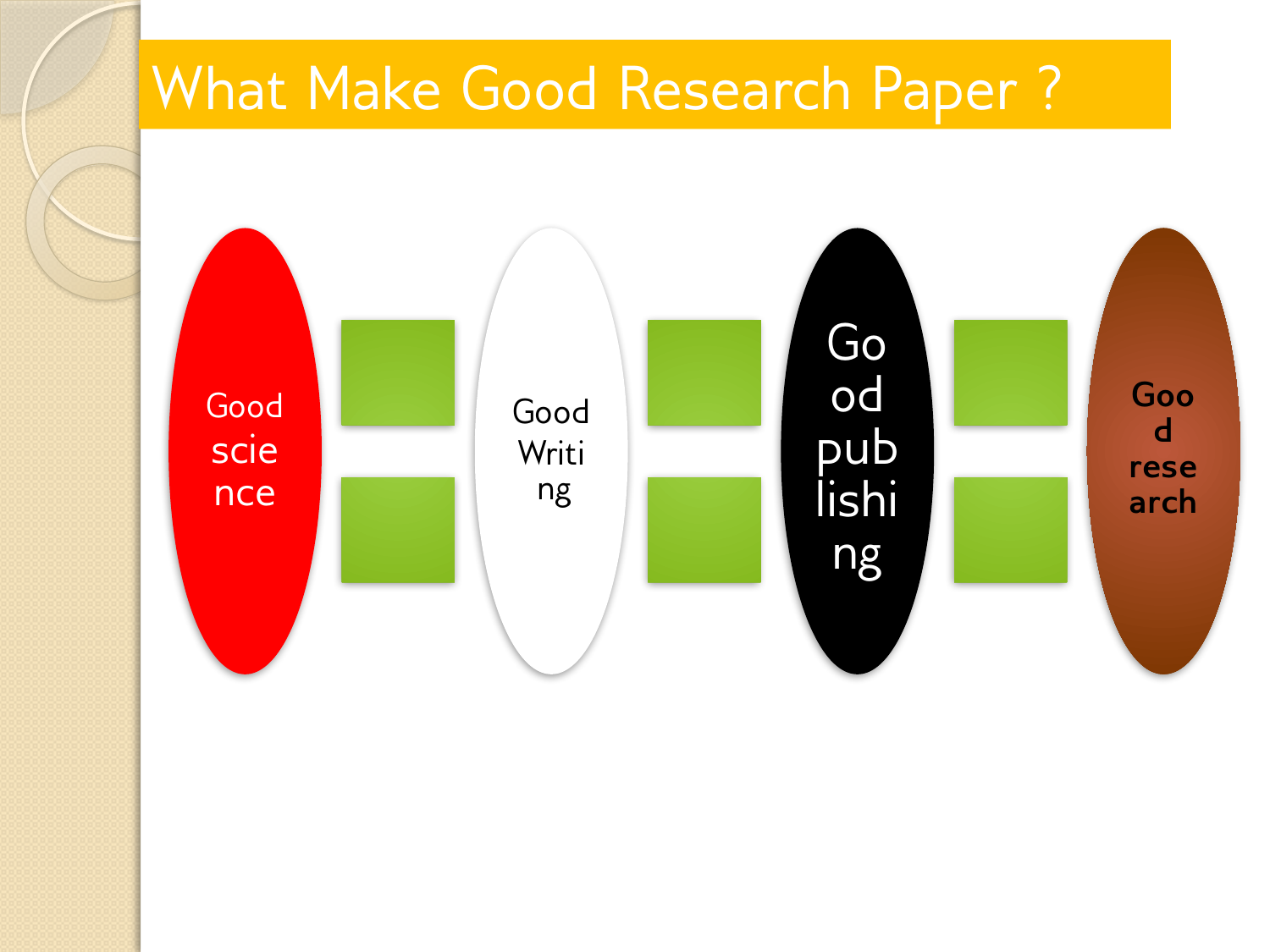

# What Make Good Research Paper ?
Good
science
Good
Writing
Good
research
Good
publishing